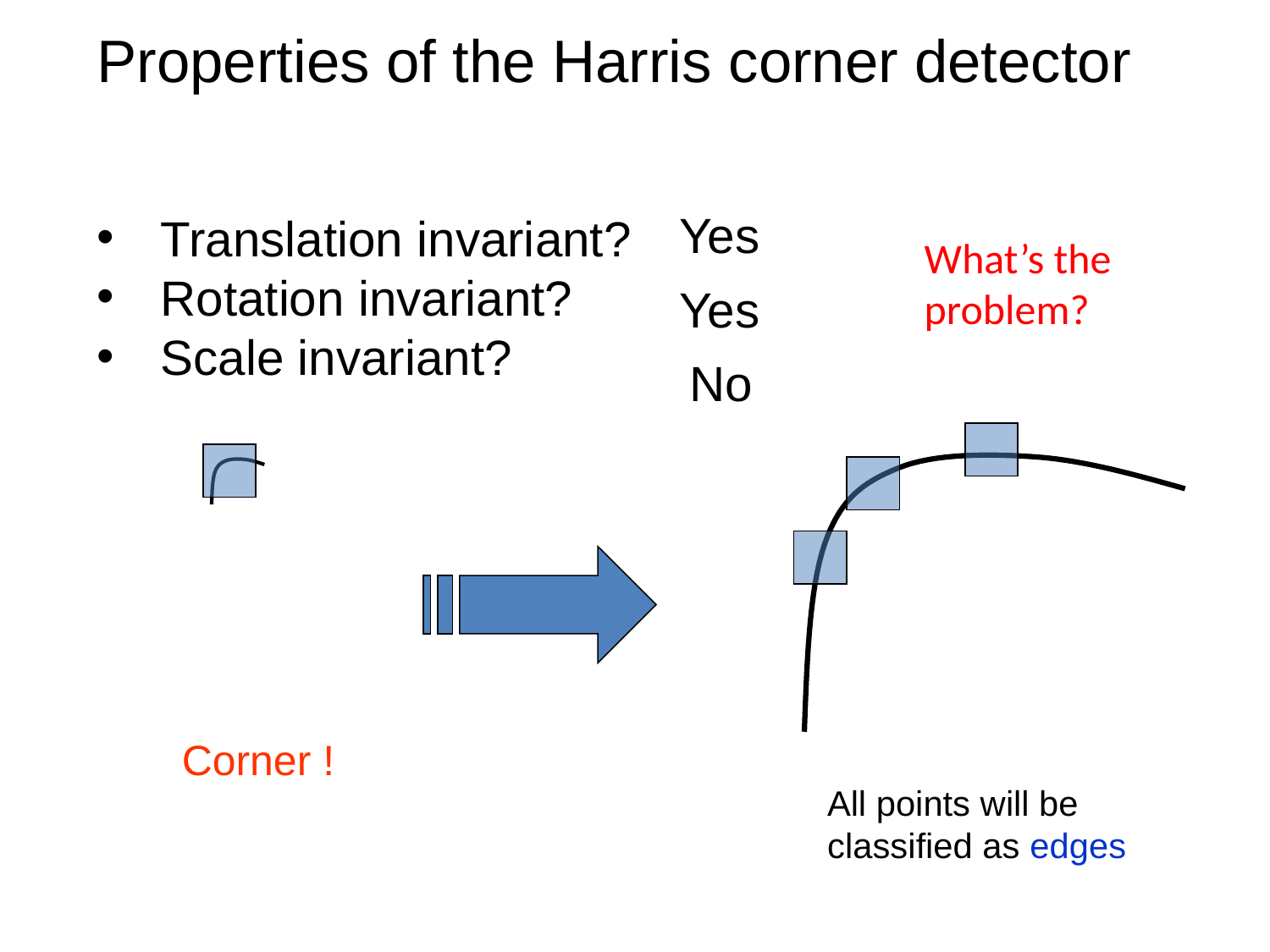

Properties of the Harris corner detector
Yes
Translation invariant?
Rotation invariant?
Scale invariant?
What’s the
problem?
Yes
No

Corner !
All points will be classified as edges